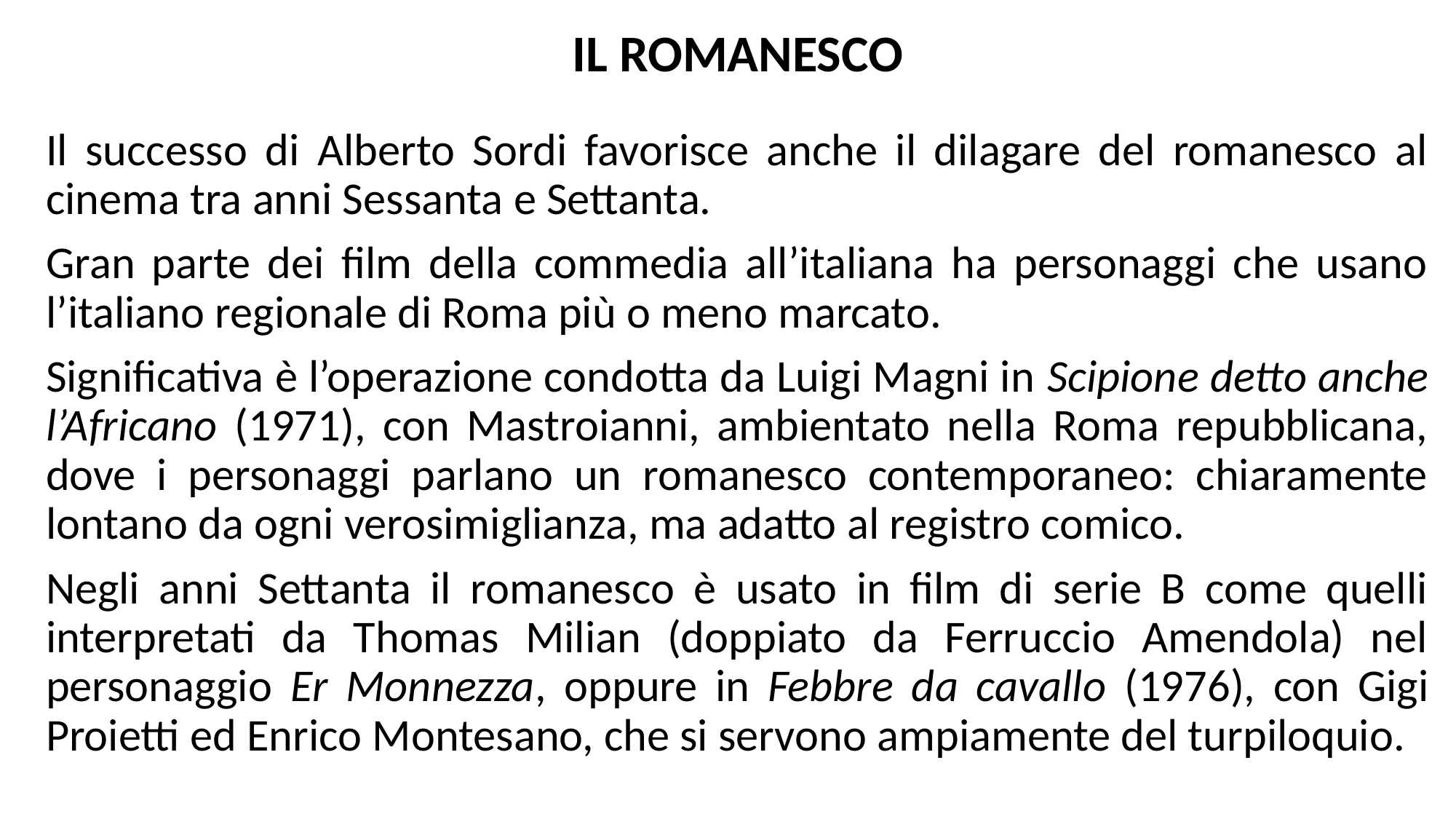

IL ROMANESCO

Il successo di Alberto Sordi favorisce anche il dilagare del romanesco al cinema tra anni Sessanta e Settanta.
Gran parte dei film della commedia all’italiana ha personaggi che usano l’italiano regionale di Roma più o meno marcato.
Significativa è l’operazione condotta da Luigi Magni in Scipione detto anche l’Africano (1971), con Mastroianni, ambientato nella Roma repubblicana, dove i personaggi parlano un romanesco contemporaneo: chiaramente lontano da ogni verosimiglianza, ma adatto al registro comico.
Negli anni Settanta il romanesco è usato in film di serie B come quelli interpretati da Thomas Milian (doppiato da Ferruccio Amendola) nel personaggio Er Monnezza, oppure in Febbre da cavallo (1976), con Gigi Proietti ed Enrico Montesano, che si servono ampiamente del turpiloquio.